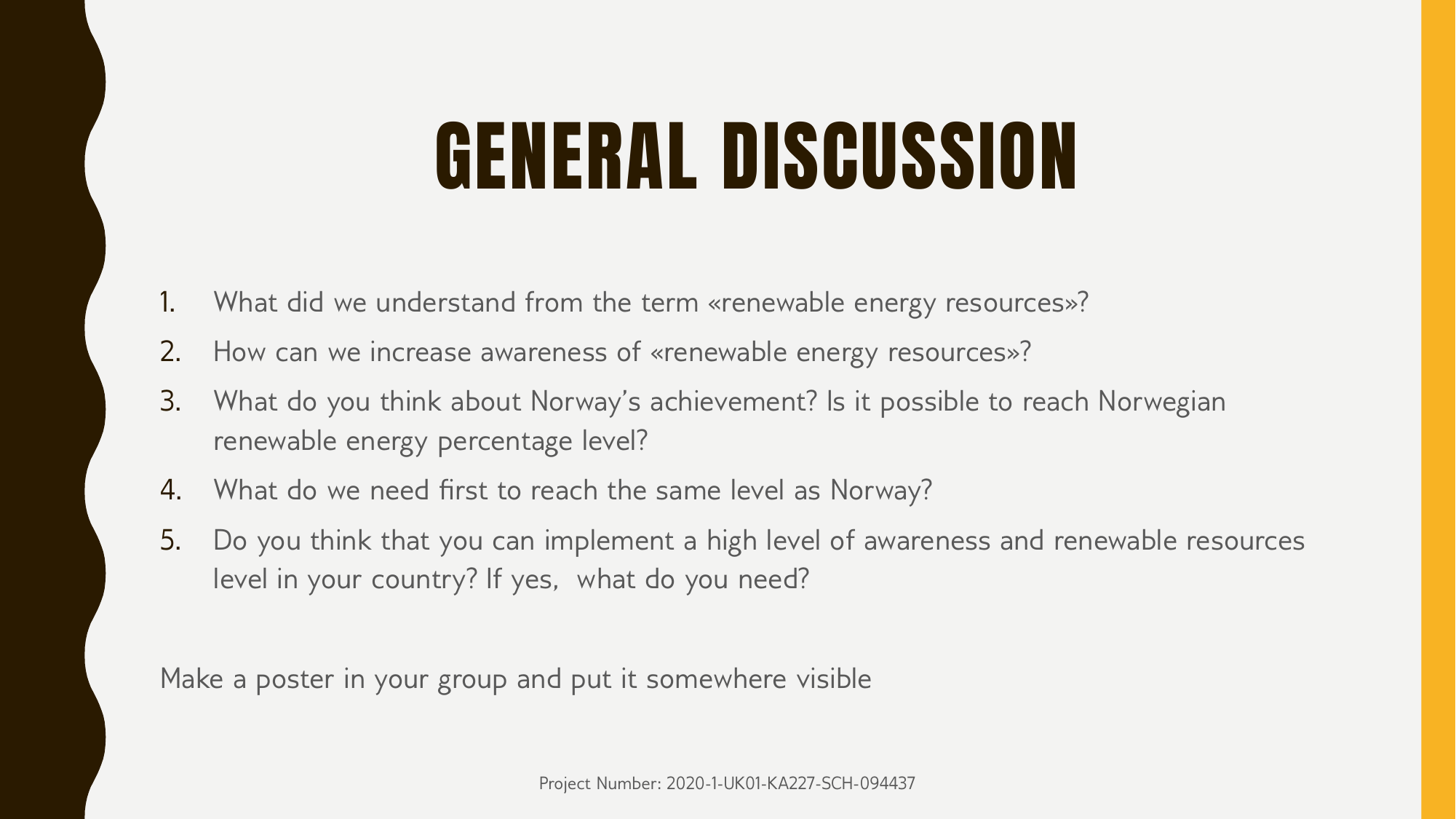

# GENERAL DISCUSSION
What did we understand from the term «renewable energy resources»?
How can we increase awareness of «renewable energy resources»?
What do you think about Norway’s achievement? Is it possible to reach Norwegian renewable energy percentage level?
What do we need first to reach the same level as Norway?
Do you think that you can implement a high level of awareness and renewable resources level in your country? If yes,  what do you need?

Make a poster in your group and put it somewhere visible
Project Number: 2020-1-UK01-KA227-SCH-094437